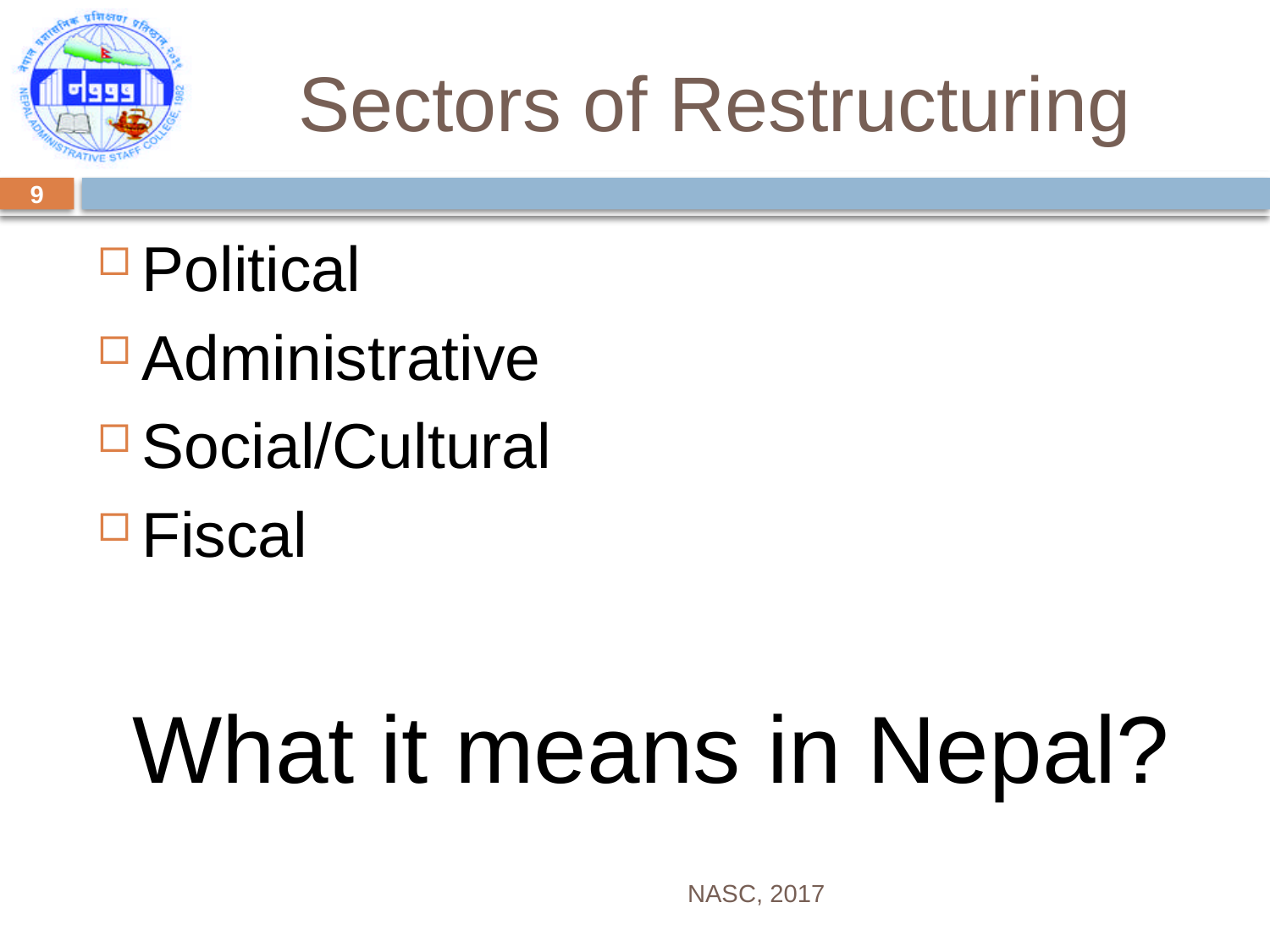

# Sectors of Restructuring
9
Political
Administrative
Social/Cultural
Fiscal

What it means in Nepal?
NASC, 2017